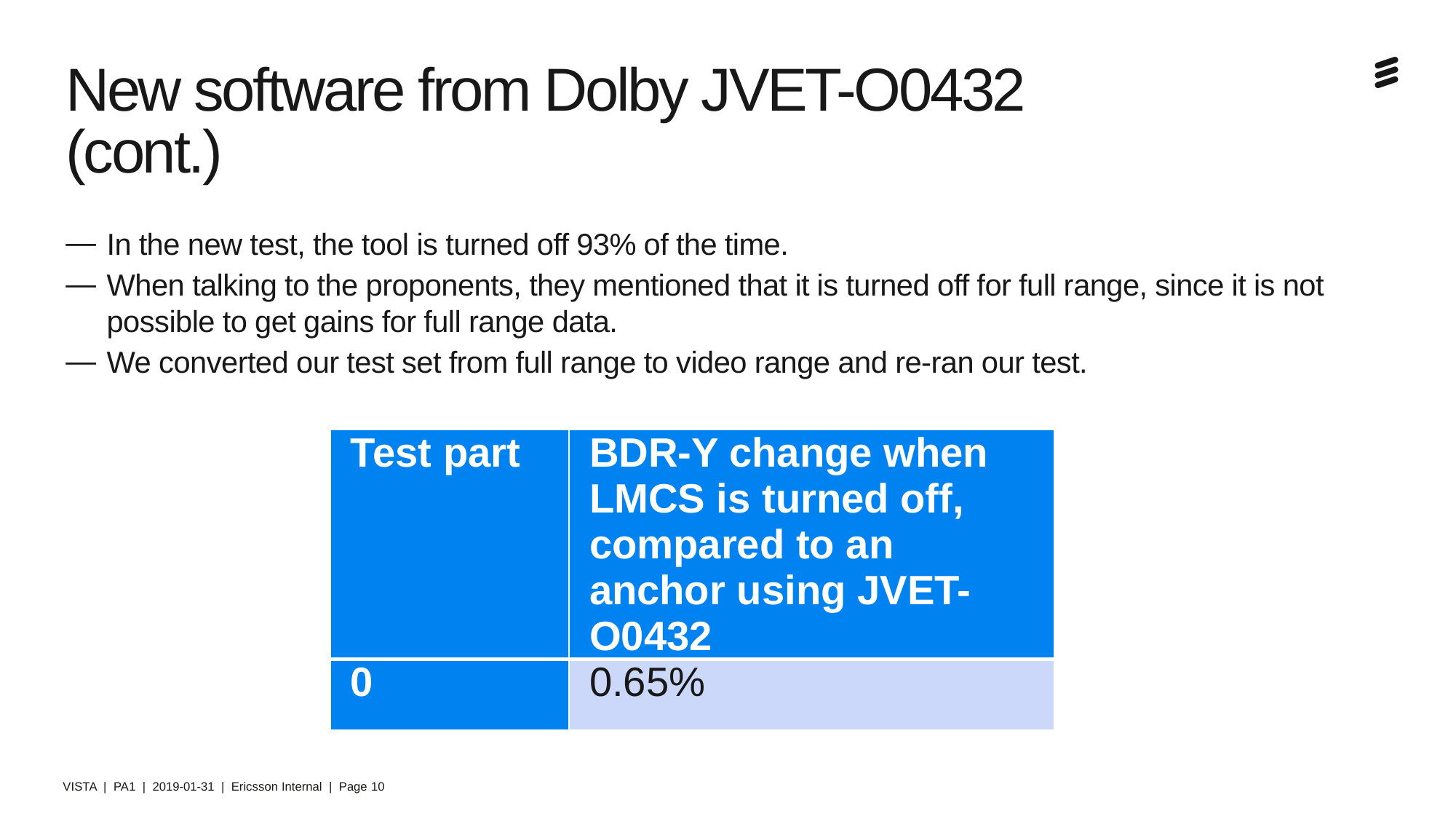

# New software from Dolby JVET-O0432 (cont.)
In the new test, the tool is turned off 93% of the time.
When talking to the proponents, they mentioned that it is turned off for full range, since it is not possible to get gains for full range data.
We converted our test set from full range to video range and re-ran our test.
| Test part | BDR-Y change when LMCS is turned off, compared to an anchor using JVET-O0432 |
| --- | --- |
| 0 | 0.65% |